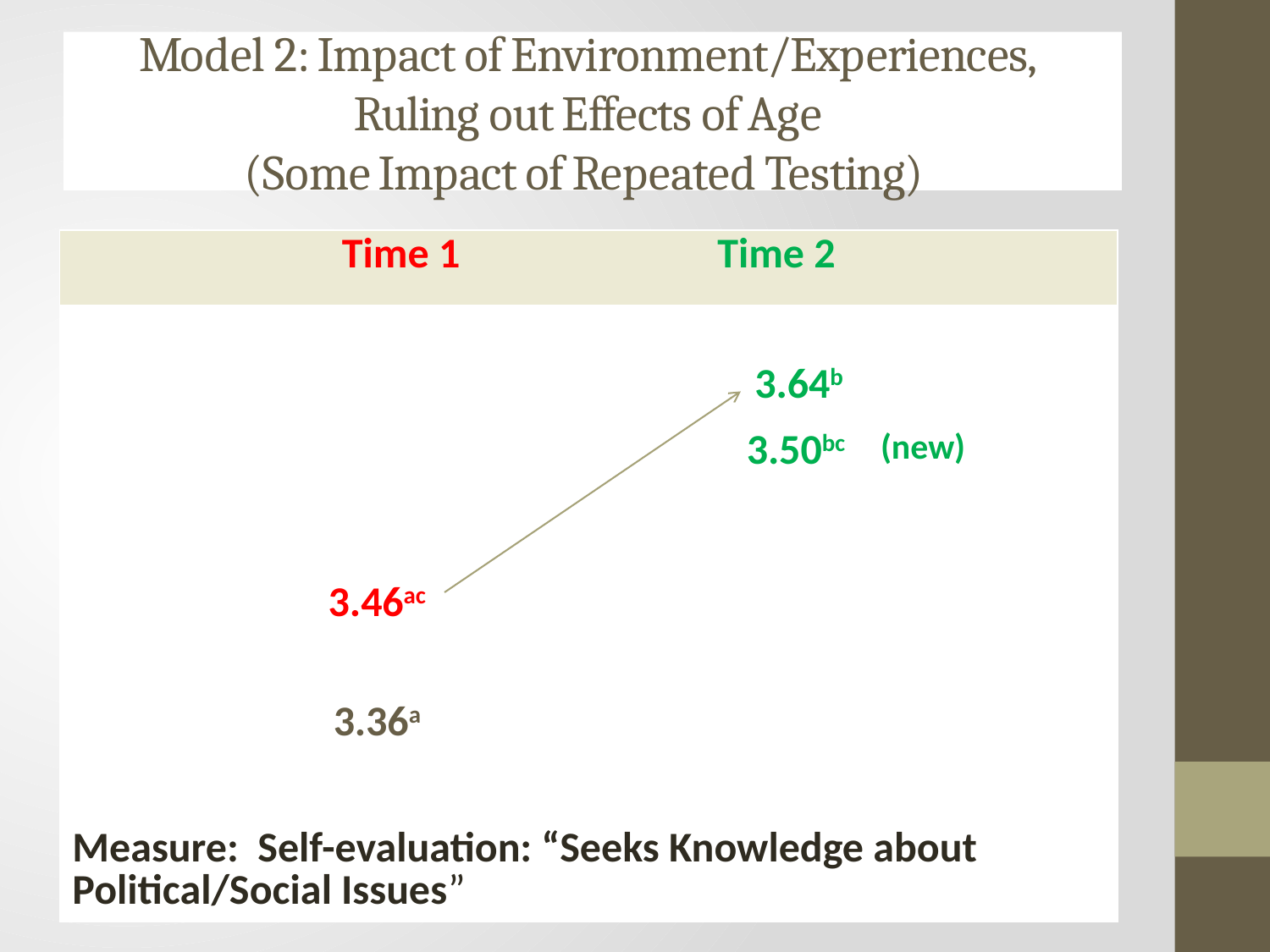

# Model 2: Impact of Environment/Experiences,  Ruling out Effects of Age (Some Impact of Repeated Testing)
| Time 1 Time 2 |  |  |  |  |
| --- | --- | --- | --- | --- |
|  |  |  |  |  |
|  |  |  | 3.64b |  |
|  |  |  | 3.50bc | (new) |
|  |  |  |  |  |
|  | 3.46ac |  |  |  |
|  |  |  |  |  |
|  | 3.36a |  |  |  |
| Measure: Self-evaluation: “Seeks Knowledge about Political/Social Issues” |  |  |  |  |